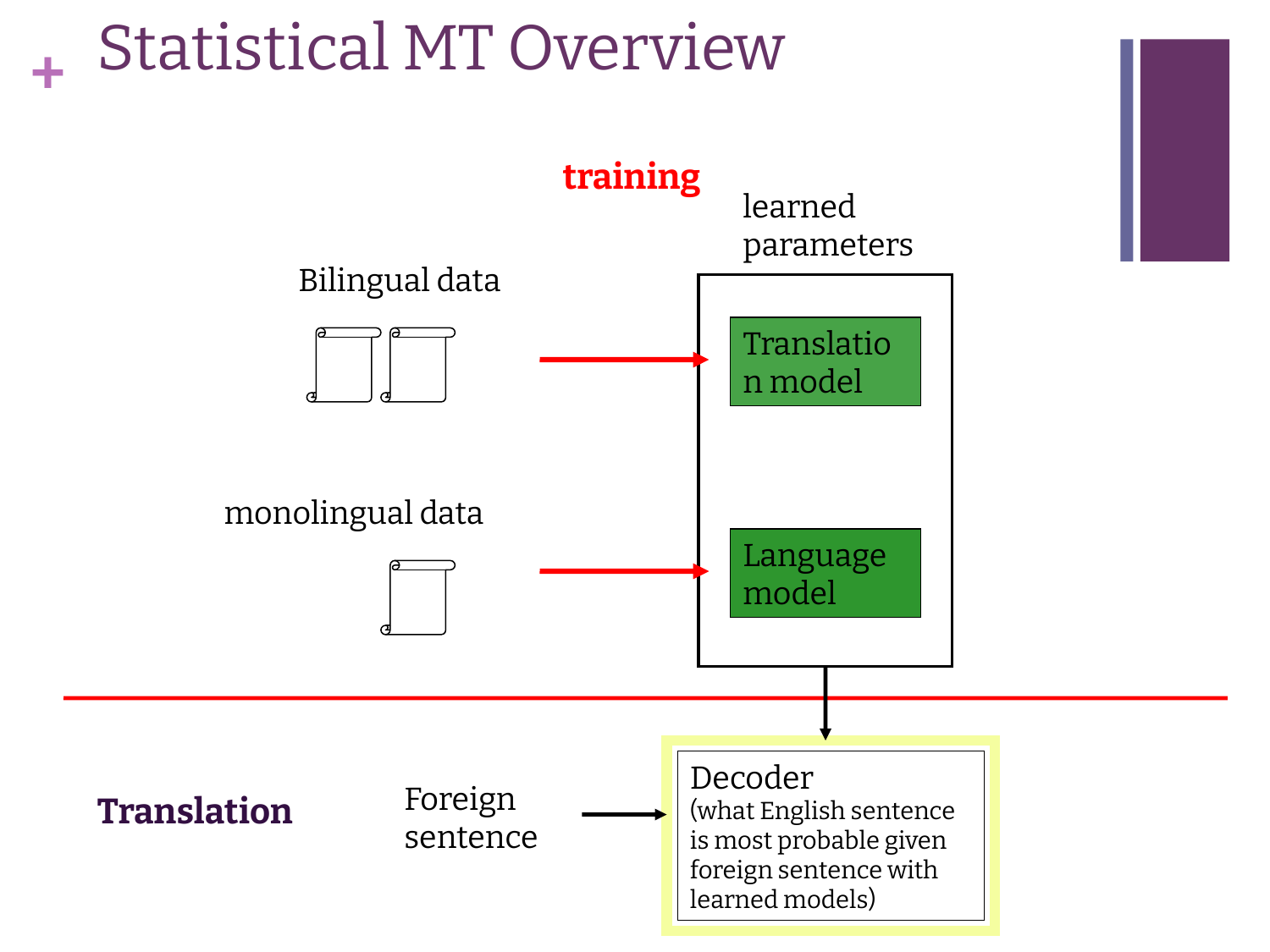

# Statistical MT Overview
training
learned parameters
Bilingual data

Translation model

monolingual data
Language model

Decoder
(what English sentence is most probable given foreign sentence with learned models)
Foreign sentence
Translation